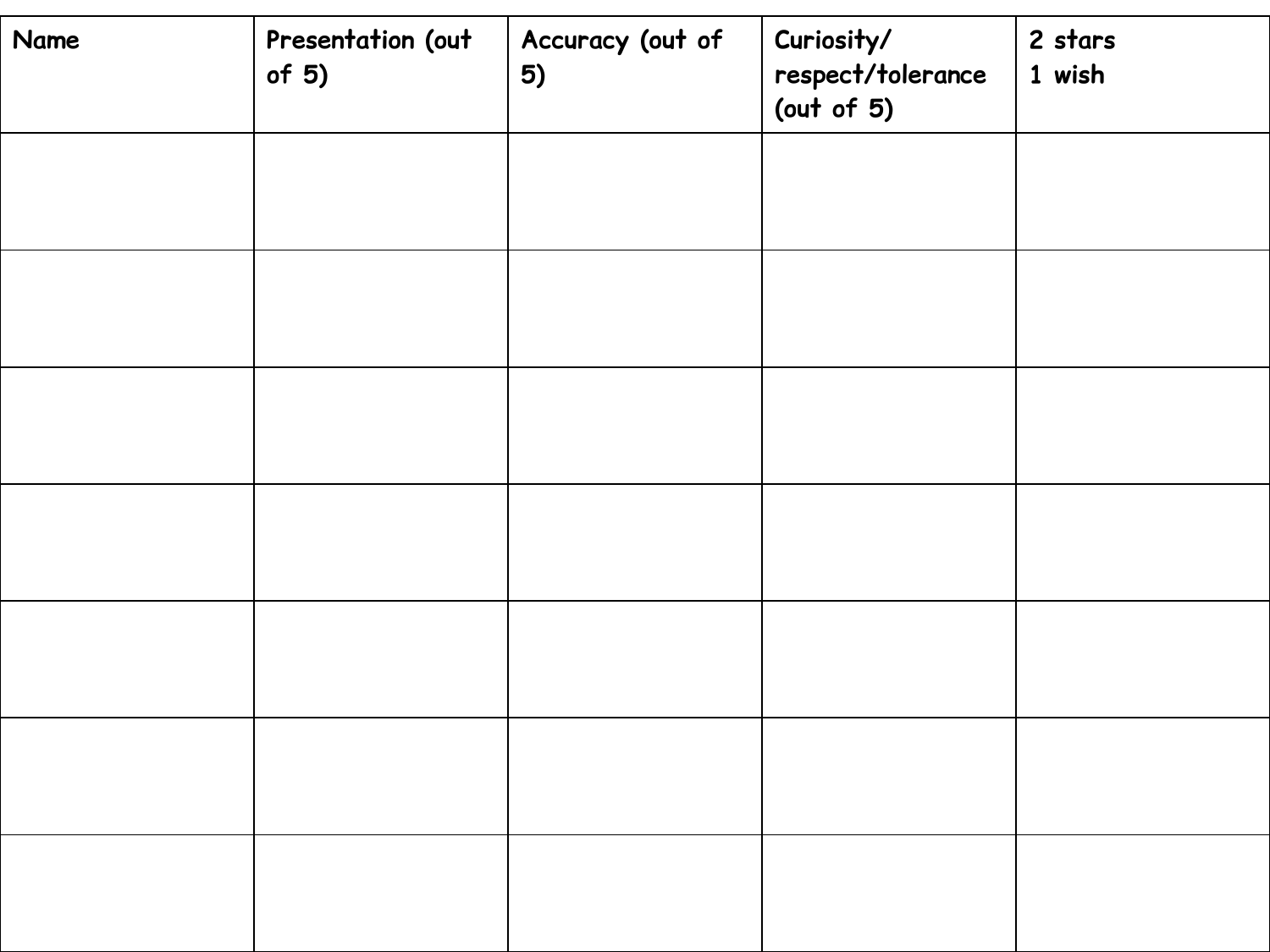

| Name | Presentation (out of 5) | Accuracy (out of 5) | Curiosity/ respect/tolerance (out of 5) | 2 stars 1 wish |
| --- | --- | --- | --- | --- |
|  |  |  |  |  |
|  |  |  |  |  |
|  |  |  |  |  |
|  |  |  |  |  |
|  |  |  |  |  |
|  |  |  |  |  |
|  |  |  |  |  |